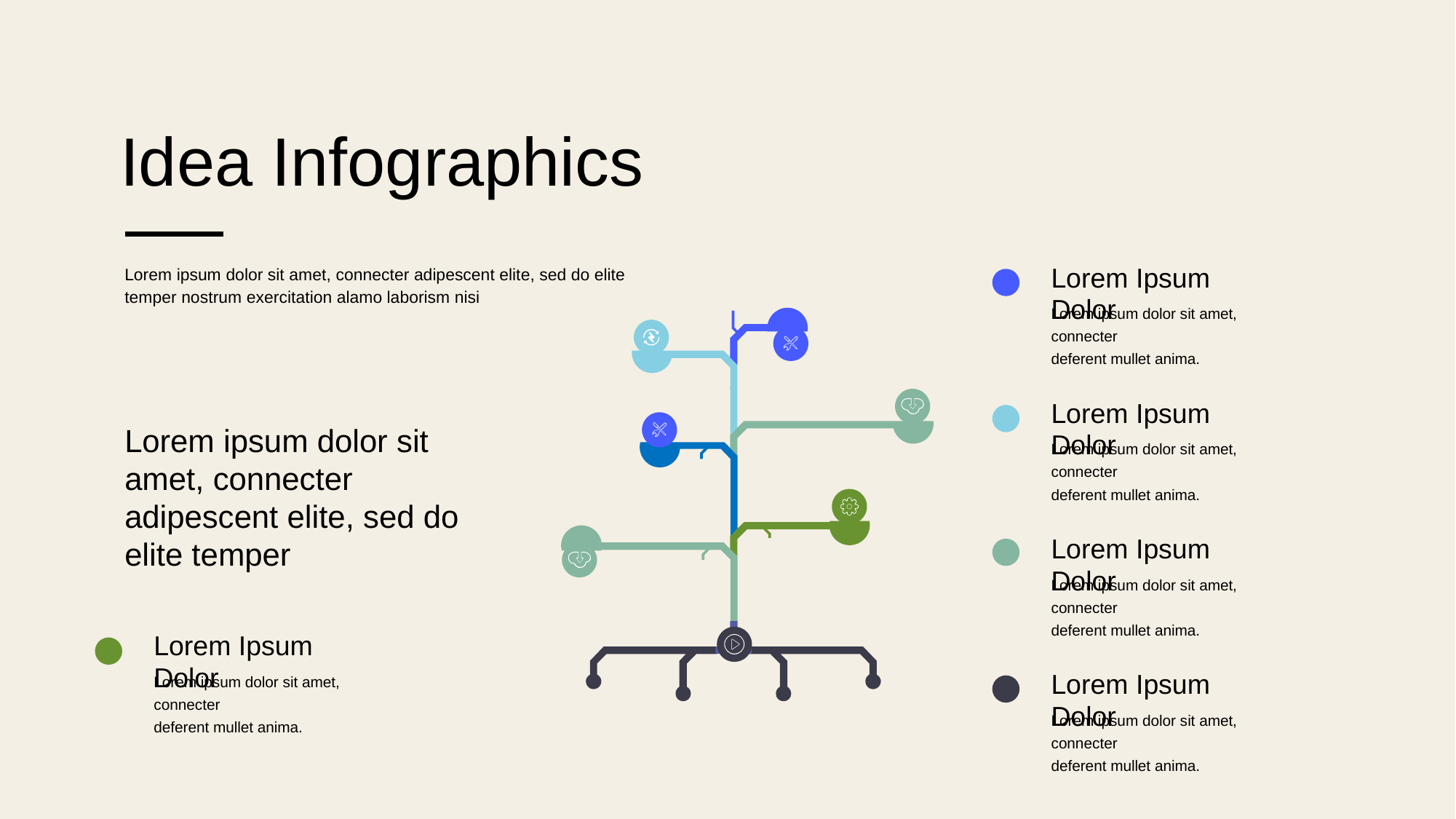

Idea Infographics
Lorem ipsum dolor sit amet, connecter adipescent elite, sed do elite temper nostrum exercitation alamo laborism nisi
Lorem Ipsum Dolor
Lorem ipsum dolor sit amet, connecter
deferent mullet anima.

Lorem Ipsum Dolor
Lorem ipsum dolor sit amet, connecter
deferent mullet anima.

Lorem Ipsum Dolor
Lorem ipsum dolor sit amet, connecter
deferent mullet anima.

Lorem Ipsum Dolor
Lorem ipsum dolor sit amet, connecter
deferent mullet anima.

Lorem ipsum dolor sit amet, connecter adipescent elite, sed do elite temper

Lorem Ipsum Dolor
Lorem ipsum dolor sit amet, connecter
deferent mullet anima.